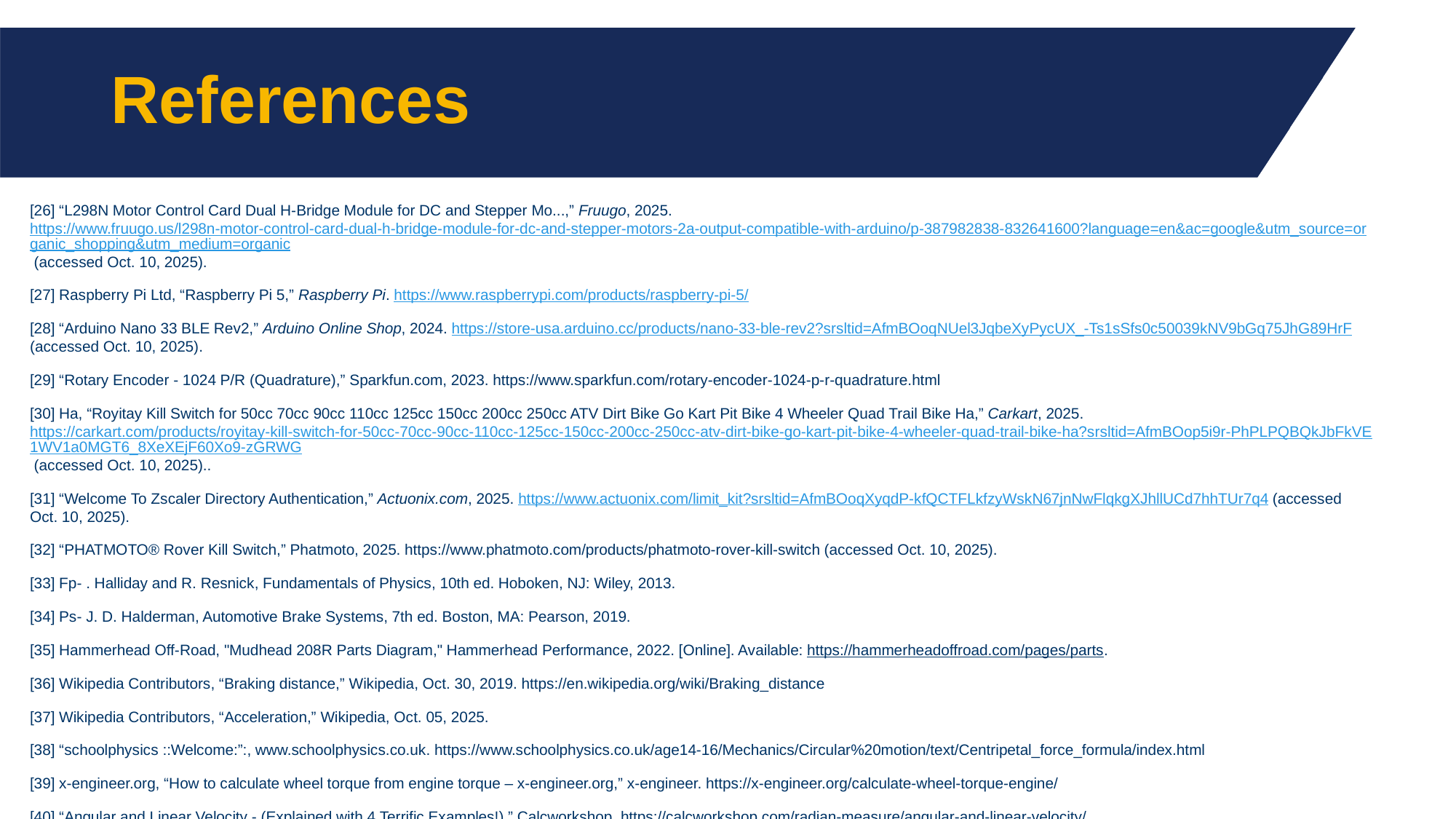

# References
[26] “L298N Motor Control Card Dual H-Bridge Module for DC and Stepper Mo...,” Fruugo, 2025. https://www.fruugo.us/l298n-motor-control-card-dual-h-bridge-module-for-dc-and-stepper-motors-2a-output-compatible-with-arduino/p-387982838-832641600?language=en&ac=google&utm_source=organic_shopping&utm_medium=organic (accessed Oct. 10, 2025).
[27] Raspberry Pi Ltd, “Raspberry Pi 5,” Raspberry Pi. https://www.raspberrypi.com/products/raspberry-pi-5/
[28] “Arduino Nano 33 BLE Rev2,” Arduino Online Shop, 2024. https://store-usa.arduino.cc/products/nano-33-ble-rev2?srsltid=AfmBOoqNUel3JqbeXyPycUX_-Ts1sSfs0c50039kNV9bGq75JhG89HrF (accessed Oct. 10, 2025).
[29] “Rotary Encoder - 1024 P/R (Quadrature),” Sparkfun.com, 2023. https://www.sparkfun.com/rotary-encoder-1024-p-r-quadrature.html
[30] Ha, “Royitay Kill Switch for 50cc 70cc 90cc 110cc 125cc 150cc 200cc 250cc ATV Dirt Bike Go Kart Pit Bike 4 Wheeler Quad Trail Bike Ha,” Carkart, 2025. https://carkart.com/products/royitay-kill-switch-for-50cc-70cc-90cc-110cc-125cc-150cc-200cc-250cc-atv-dirt-bike-go-kart-pit-bike-4-wheeler-quad-trail-bike-ha?srsltid=AfmBOop5i9r-PhPLPQBQkJbFkVE1WV1a0MGT6_8XeXEjF60Xo9-zGRWG (accessed Oct. 10, 2025)..
[31] “Welcome To Zscaler Directory Authentication,” Actuonix.com, 2025. https://www.actuonix.com/limit_kit?srsltid=AfmBOoqXyqdP-kfQCTFLkfzyWskN67jnNwFlqkgXJhllUCd7hhTUr7q4 (accessed Oct. 10, 2025).
[32] “PHATMOTO® Rover Kill Switch,” Phatmoto, 2025. https://www.phatmoto.com/products/phatmoto-rover-kill-switch (accessed Oct. 10, 2025).
[33] Fp- . Halliday and R. Resnick, Fundamentals of Physics, 10th ed. Hoboken, NJ: Wiley, 2013.
[34] Ps- J. D. Halderman, Automotive Brake Systems, 7th ed. Boston, MA: Pearson, 2019.
[35] Hammerhead Off-Road, "Mudhead 208R Parts Diagram," Hammerhead Performance, 2022. [Online]. Available: https://hammerheadoffroad.com/pages/parts.
[36] Wikipedia Contributors, “Braking distance,” Wikipedia, Oct. 30, 2019. https://en.wikipedia.org/wiki/Braking_distance
[37] Wikipedia Contributors, “Acceleration,” Wikipedia, Oct. 05, 2025.
[38] “schoolphysics ::Welcome:”:, www.schoolphysics.co.uk. https://www.schoolphysics.co.uk/age14-16/Mechanics/Circular%20motion/text/Centripetal_force_formula/index.html
[39] x-engineer.org, “How to calculate wheel torque from engine torque – x-engineer.org,” x-engineer. https://x-engineer.org/calculate-wheel-torque-engine/
[40] “Angular and Linear Velocity - (Explained with 4 Terrific Examples!),” Calcworkshop. https://calcworkshop.com/radian-measure/angular-and-linear-velocity/